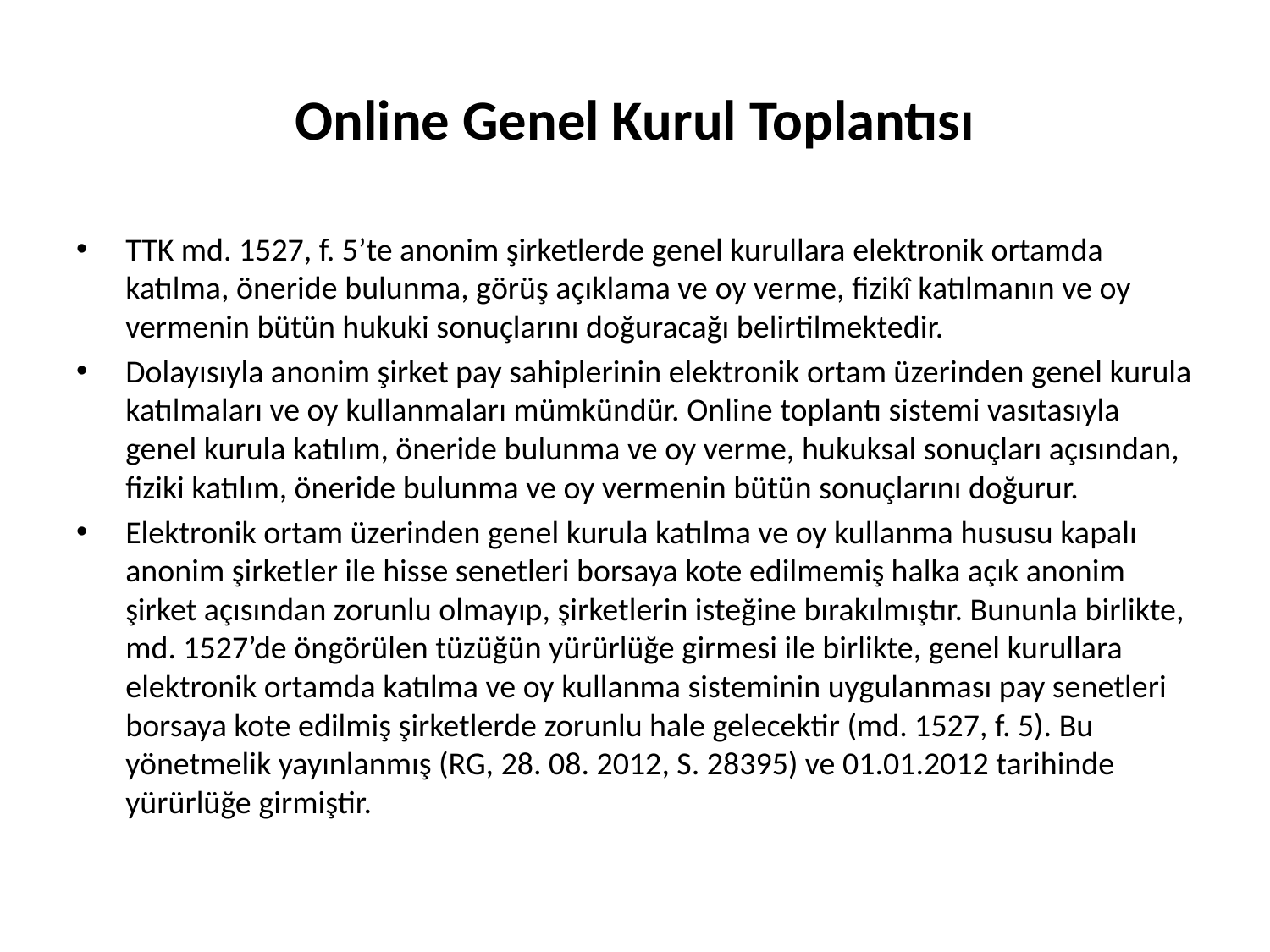

# Online Genel Kurul Toplantısı
TTK md. 1527, f. 5’te anonim şirketlerde genel kurullara elektronik ortamda katılma, öneride bulunma, görüş açıklama ve oy verme, fizikî katılmanın ve oy vermenin bütün hukuki sonuçlarını doğuracağı belirtilmektedir.
Dolayısıyla anonim şirket pay sahiplerinin elektronik ortam üzerinden genel kurula katılmaları ve oy kullanmaları mümkündür. Online toplantı sistemi vasıtasıyla genel kurula katılım, öneride bulunma ve oy verme, hukuksal sonuçları açısından, fiziki katılım, öneride bulunma ve oy vermenin bütün sonuçlarını doğurur.
Elektronik ortam üzerinden genel kurula katılma ve oy kullanma hususu kapalı anonim şirketler ile hisse senetleri borsaya kote edilmemiş halka açık anonim şirket açısından zorunlu olmayıp, şirketlerin isteğine bırakılmıştır. Bununla birlikte, md. 1527’de öngörülen tüzüğün yürürlüğe girmesi ile birlikte, genel kurullara elektronik ortamda katılma ve oy kullanma sisteminin uygulanması pay senetleri borsaya kote edilmiş şirketlerde zorunlu hale gelecektir (md. 1527, f. 5). Bu yönetmelik yayınlanmış (RG, 28. 08. 2012, S. 28395) ve 01.01.2012 tarihinde yürürlüğe girmiştir.